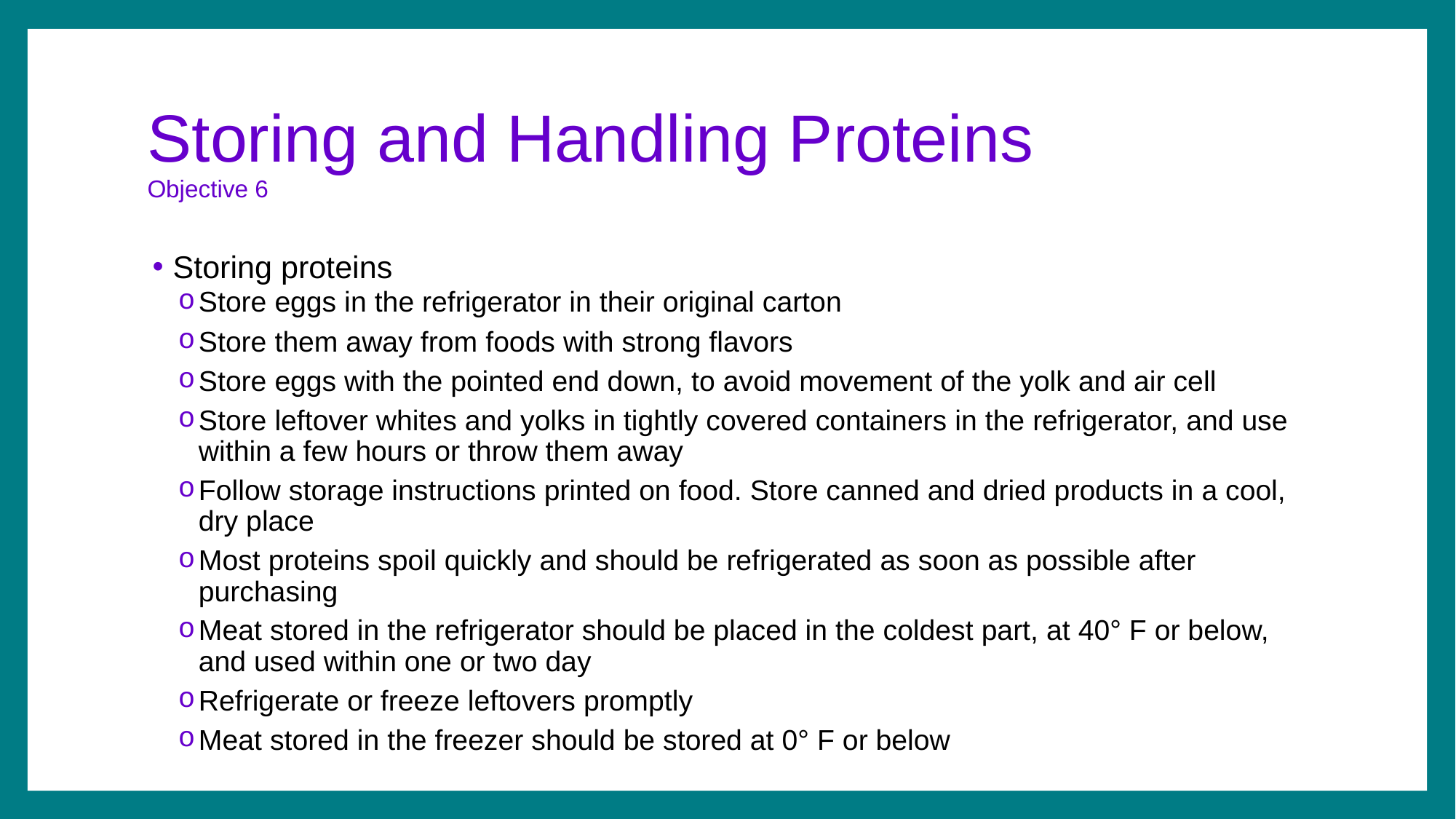

# Storing and Handling Proteins Objective 6
Storing proteins
Store eggs in the refrigerator in their original carton
Store them away from foods with strong flavors
Store eggs with the pointed end down, to avoid movement of the yolk and air cell
Store leftover whites and yolks in tightly covered containers in the refrigerator, and use within a few hours or throw them away
Follow storage instructions printed on food. Store canned and dried products in a cool, dry place
Most proteins spoil quickly and should be refrigerated as soon as possible after purchasing
Meat stored in the refrigerator should be placed in the coldest part, at 40° F or below, and used within one or two day
Refrigerate or freeze leftovers promptly
Meat stored in the freezer should be stored at 0° F or below